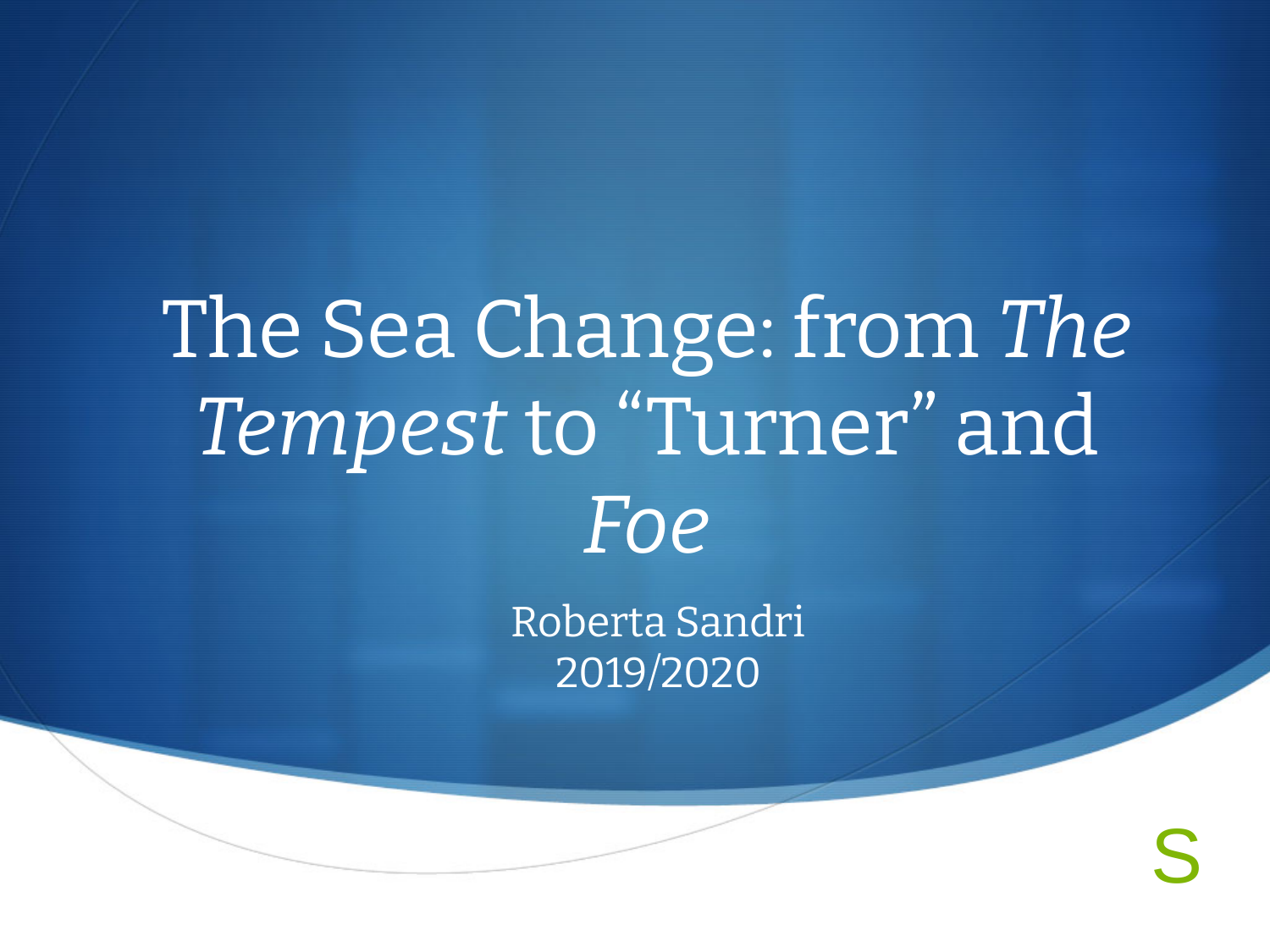

# The Sea Change: from The Tempest to “Turner” and Foe
Roberta Sandri
2019/2020